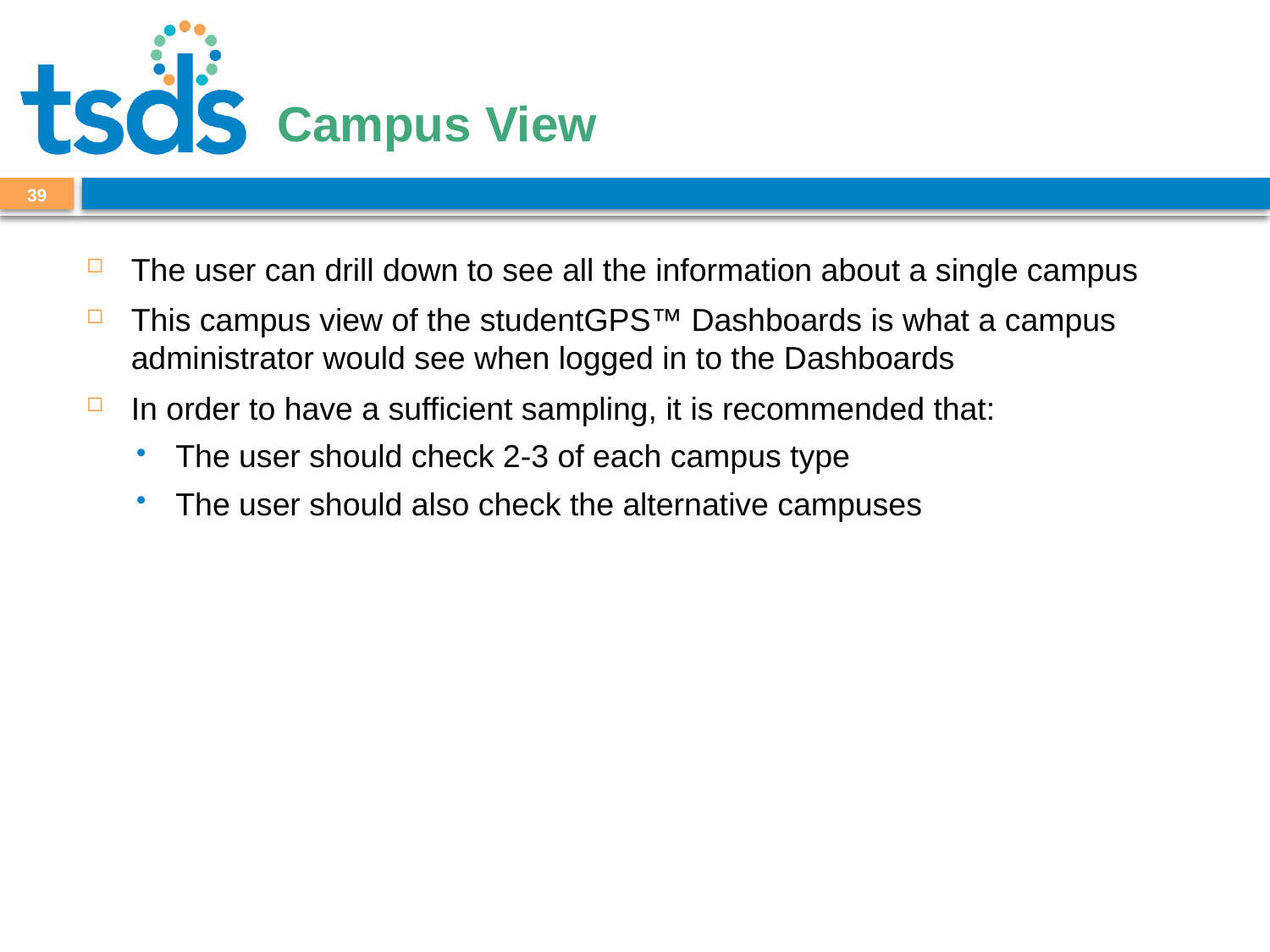

# Campus View
39
The user can drill down to see all the information about a single campus
This campus view of the studentGPS™ Dashboards is what a campus administrator would see when logged in to the Dashboards
In order to have a sufficient sampling, it is recommended that:
The user should check 2-3 of each campus type
The user should also check the alternative campuses